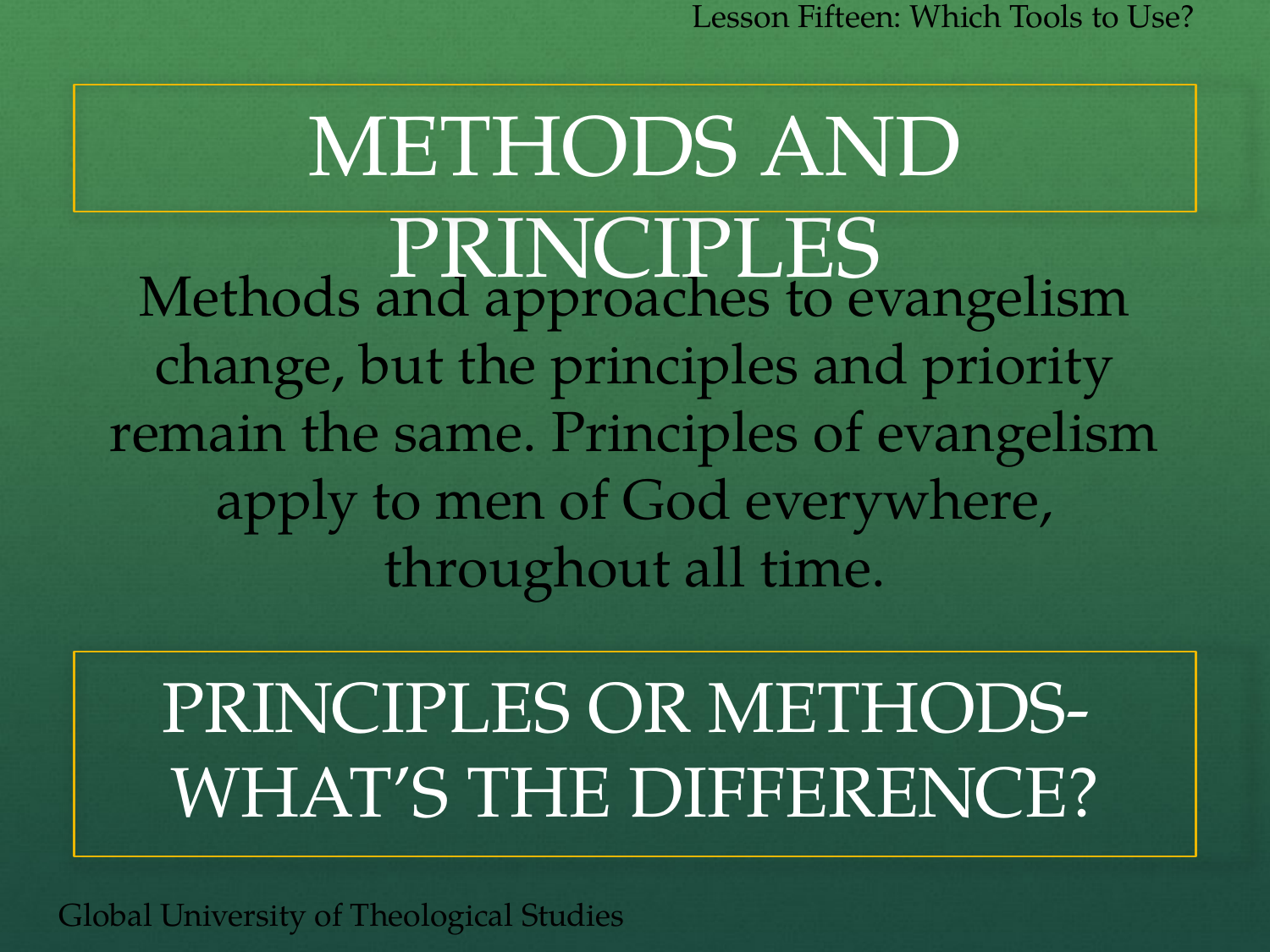

Lesson Fifteen: Which Tools to Use?

Methods and Principles

Methods and approaches to evangelism change, but the principles and priority remain the same. Principles of evangelism apply to men of God everywhere, throughout all time.

Principles or Methods-
What’s the Difference?
Global University of Theological Studies